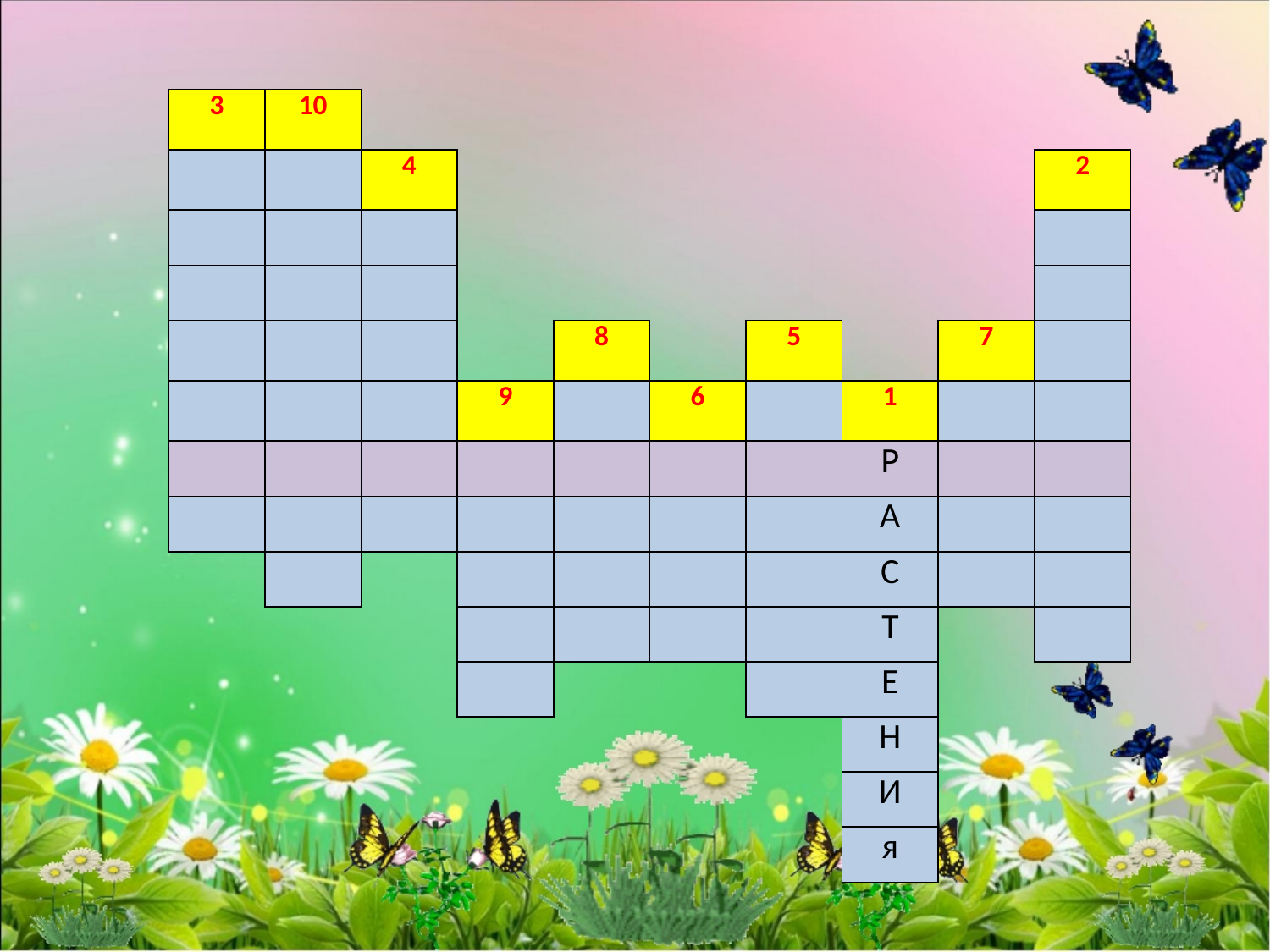

| 3 | 10 |  |  |  |  |  |  |  |  |
| --- | --- | --- | --- | --- | --- | --- | --- | --- | --- |
|  |  | 4 |  |  |  |  |  |  | 2 |
|  |  |  |  |  |  |  |  |  |  |
|  |  |  |  |  |  |  |  |  |  |
|  |  |  |  | 8 |  | 5 |  | 7 |  |
|  |  |  | 9 |  | 6 |  | 1 |  |  |
|  |  |  |  |  |  |  | Р |  |  |
|  |  |  |  |  |  |  | А |  |  |
|  |  |  |  |  |  |  | С |  |  |
|  |  |  |  |  |  |  | Т |  |  |
|  |  |  |  |  |  |  | Е |  |  |
|  |  |  |  |  |  |  | Н |  |  |
|  |  |  |  |  |  |  | И |  |  |
|  |  |  |  |  |  |  | я |  |  |